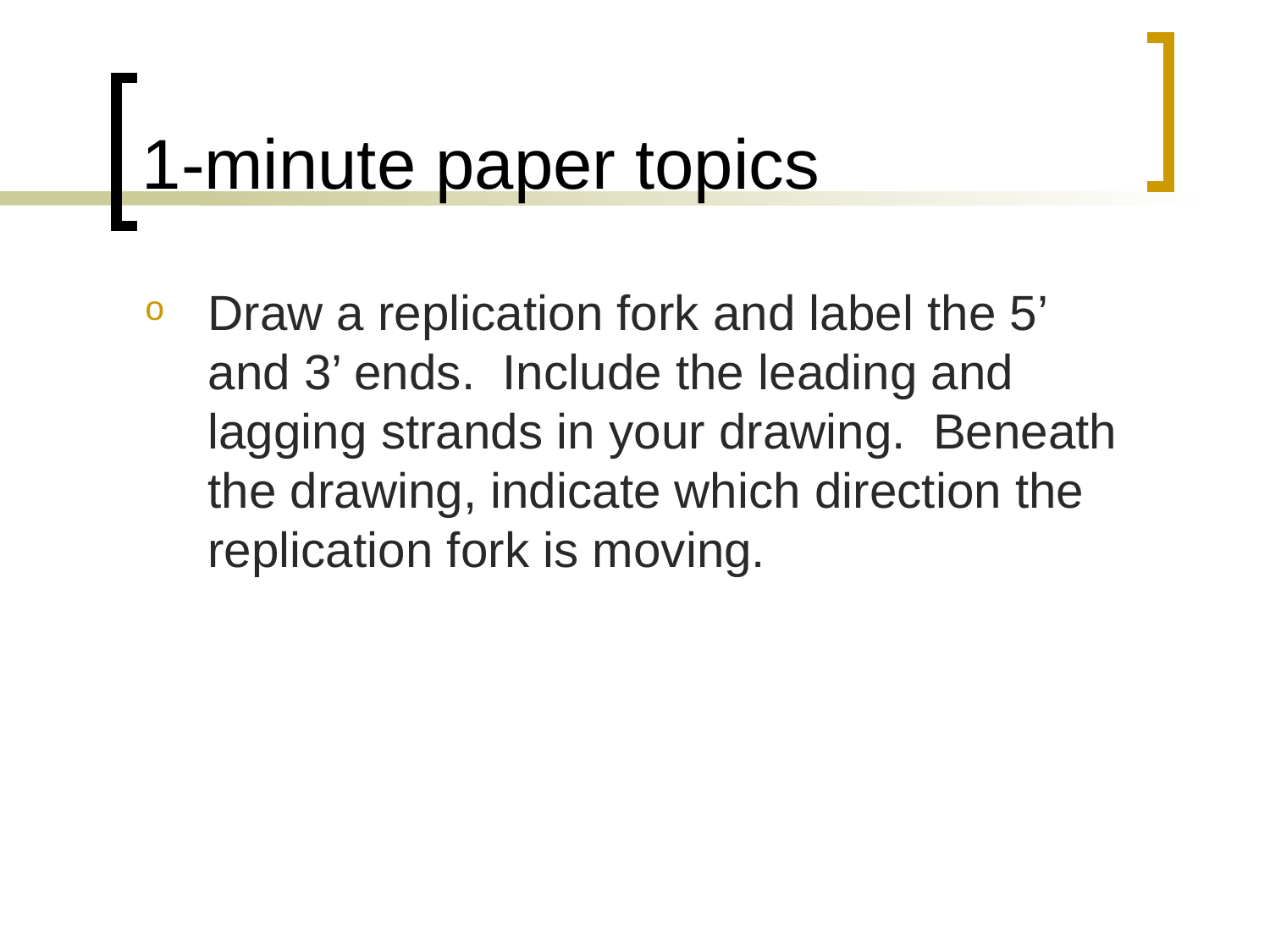

# 1-minute paper topics
Draw a replication fork and label the 5’ and 3’ ends.  Include the leading and lagging strands in your drawing.  Beneath the drawing, indicate which direction the replication fork is moving.